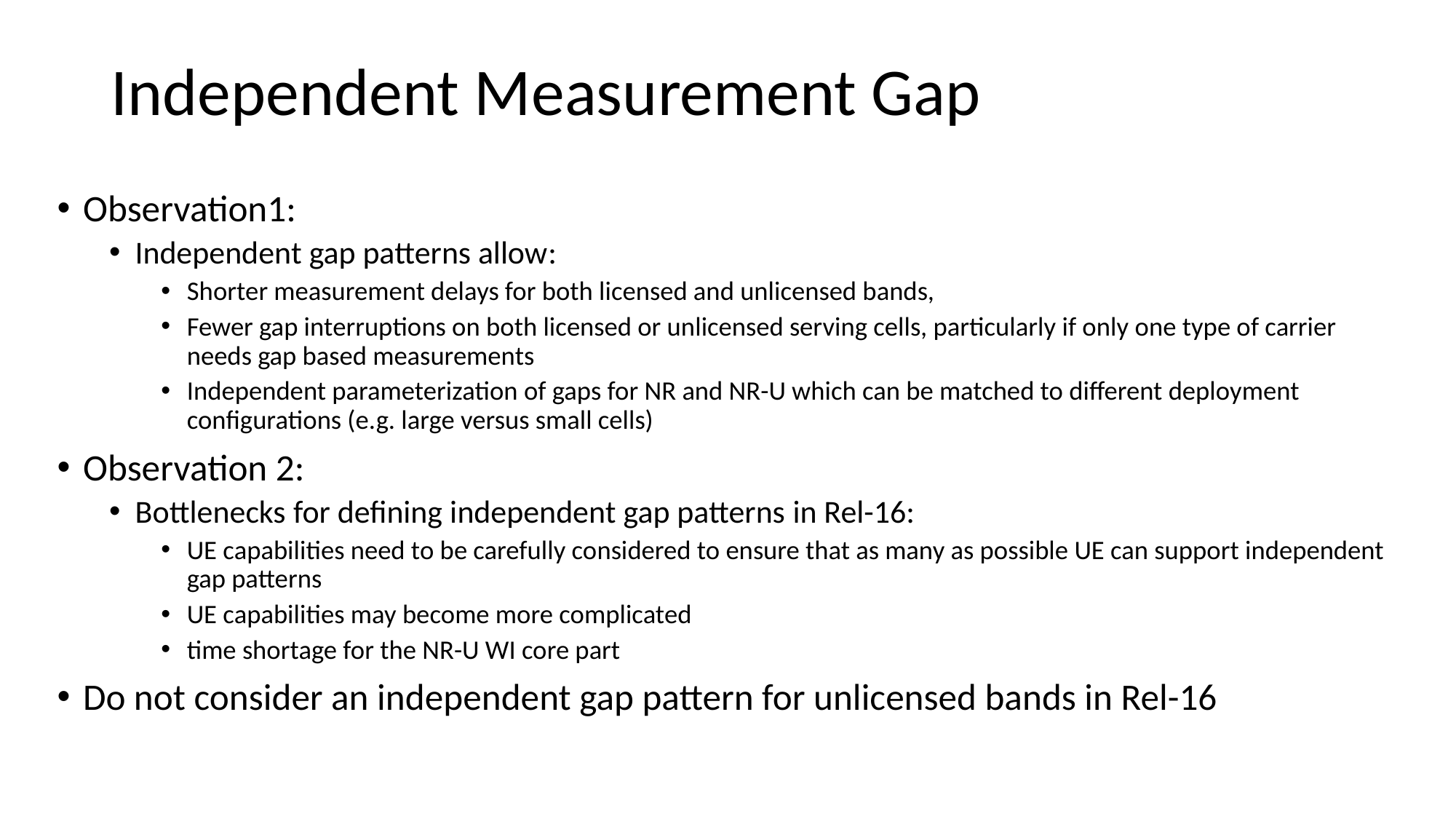

# Independent Measurement Gap
Observation1:
Independent gap patterns allow:
Shorter measurement delays for both licensed and unlicensed bands,
Fewer gap interruptions on both licensed or unlicensed serving cells, particularly if only one type of carrier needs gap based measurements
Independent parameterization of gaps for NR and NR-U which can be matched to different deployment configurations (e.g. large versus small cells)
Observation 2:
Bottlenecks for defining independent gap patterns in Rel-16:
UE capabilities need to be carefully considered to ensure that as many as possible UE can support independent gap patterns
UE capabilities may become more complicated
time shortage for the NR-U WI core part
Do not consider an independent gap pattern for unlicensed bands in Rel-16